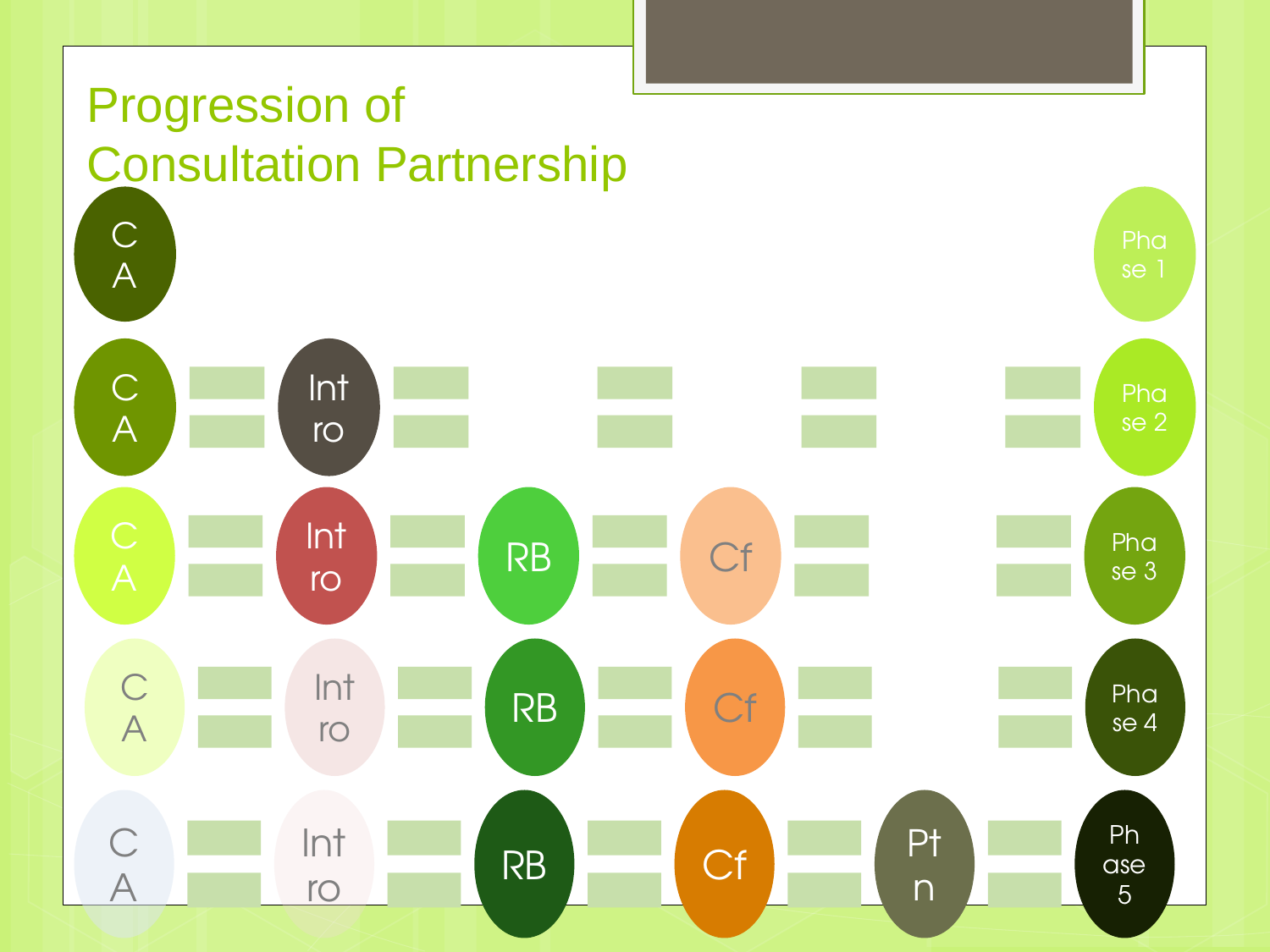

Progression of
Consultation Partnership
CA
Phase 1
CA
Intro
Phase 2
CA
Intro
RB
Phase 3
Cf
CA
Intro
RB
Cf
Phase 4
CA
Intro
RB
Cf
Ptn
Phase 5